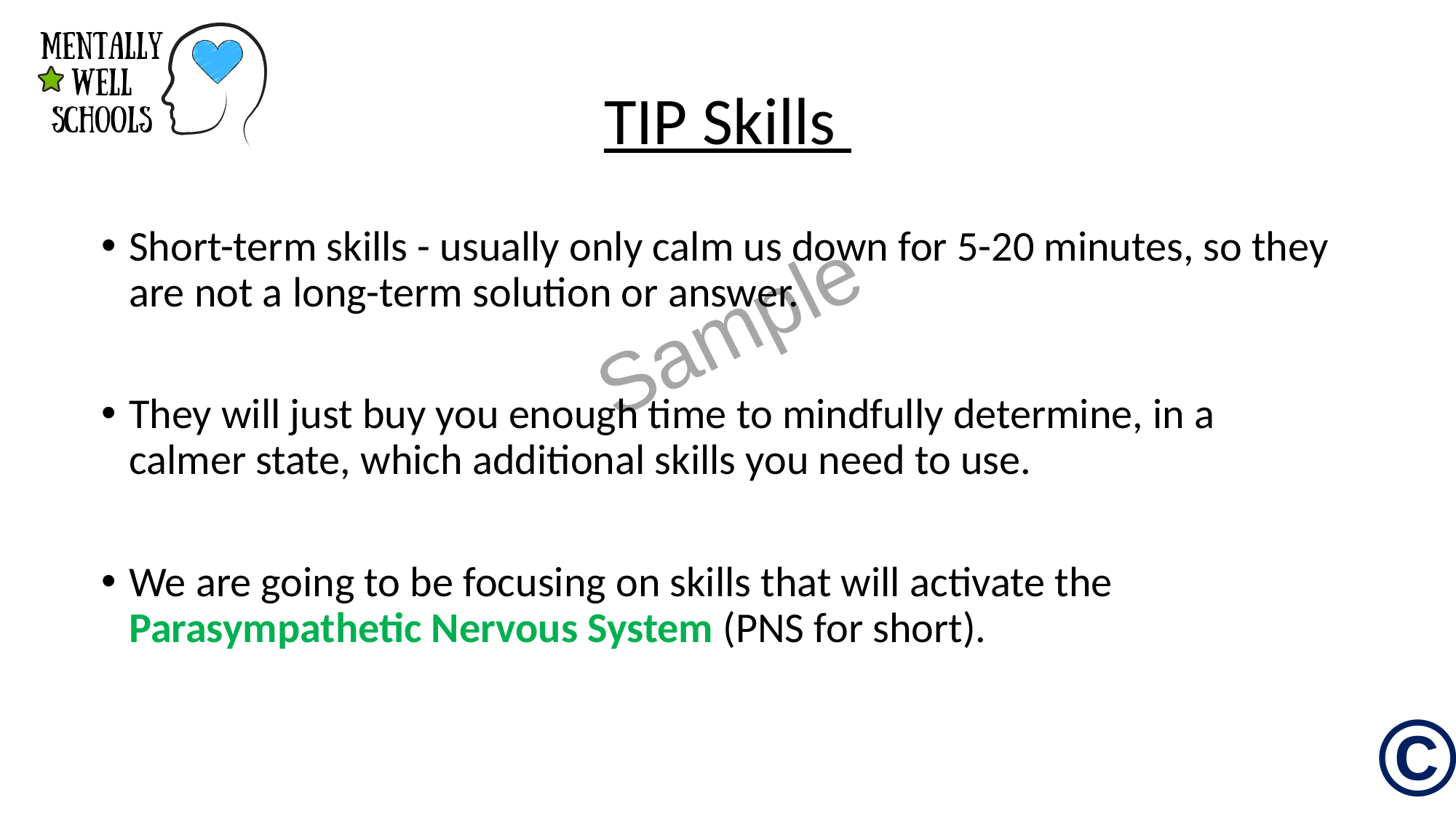

# TIP Skills
Short-term skills - usually only calm us down for 5-20 minutes, so they are not a long-term solution or answer.

They will just buy you enough time to mindfully determine, in a calmer state, which additional skills you need to use.

We are going to be focusing on skills that will activate the Parasympathetic Nervous System (PNS for short).